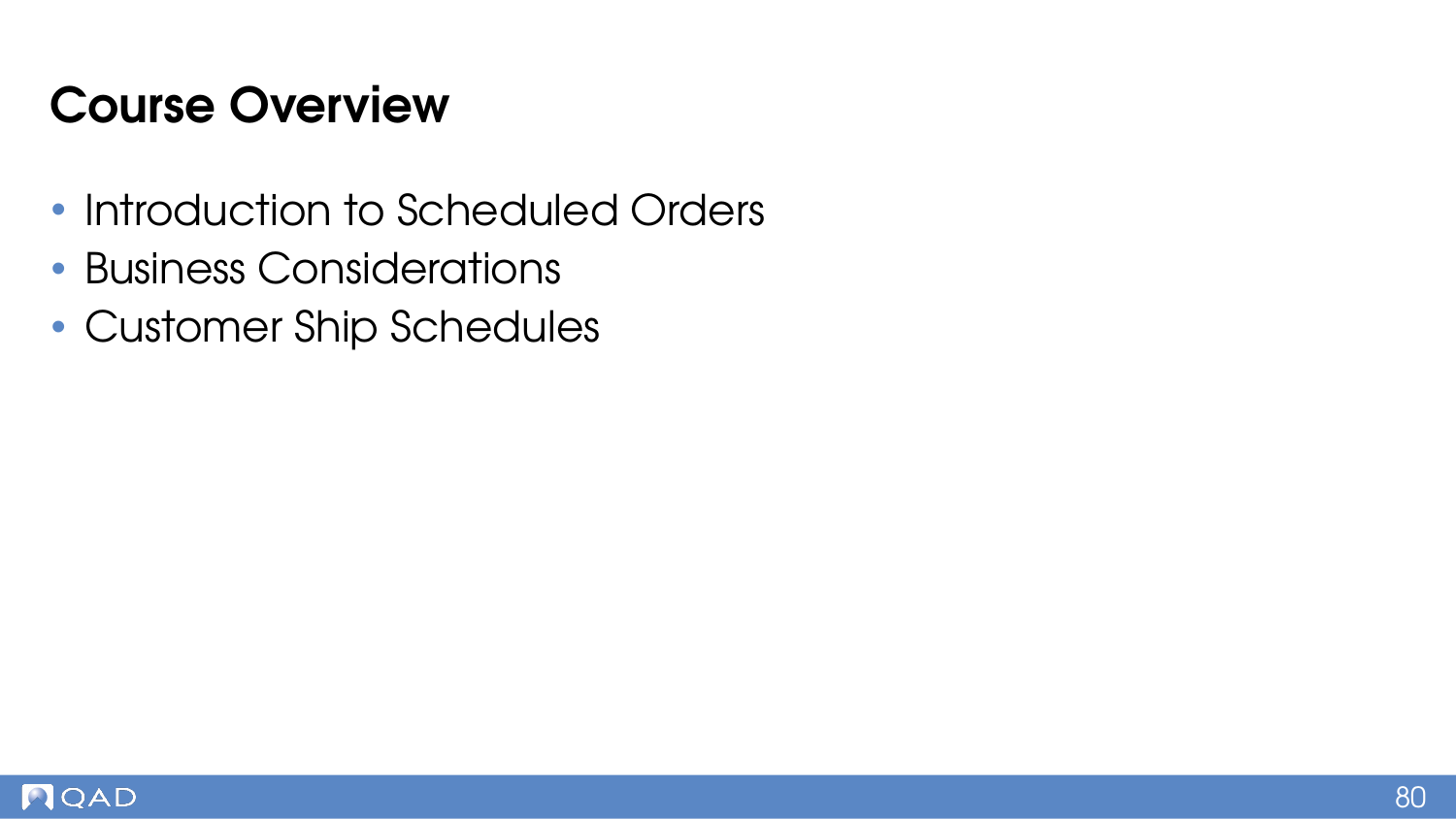

# Course Overview
Introduction to Scheduled Orders
Business Considerations
Customer Ship Schedules

80